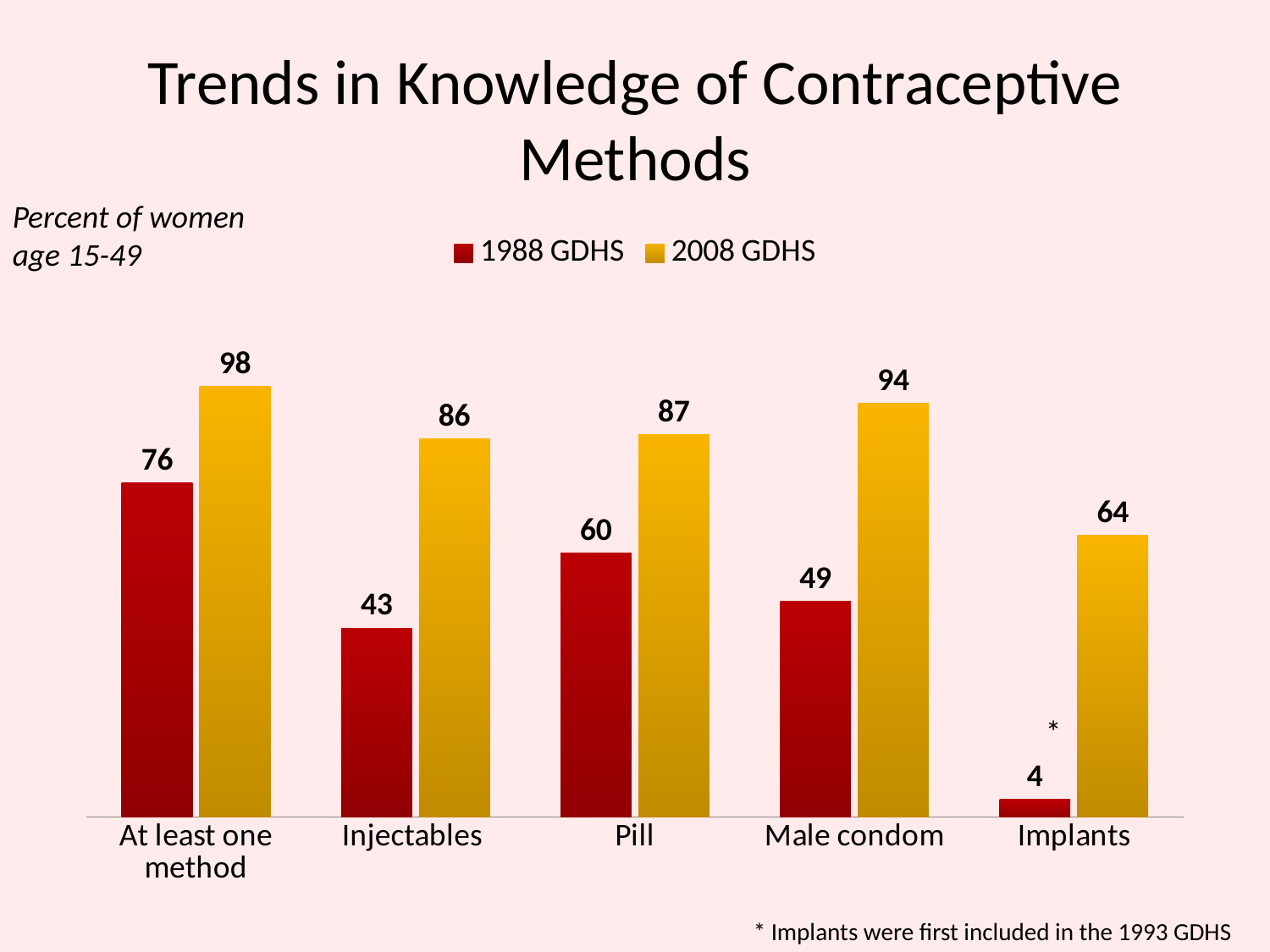

# Trends in Knowledge of Contraceptive Methods
Percent of women age 15-49

### Chart

| Category | 1988 GDHS | 2008 GDHS |
|---|---|---|
| At least one method | 76.0 | 98.0 |
| Injectables  | 43.0 | 86.0 |
| Pill | 60.0 | 87.0 |
| Male condom | 49.0 | 94.0 |
| Implants | 4.0 | 64.0 |
*
* Implants were first included in the 1993 GDHS